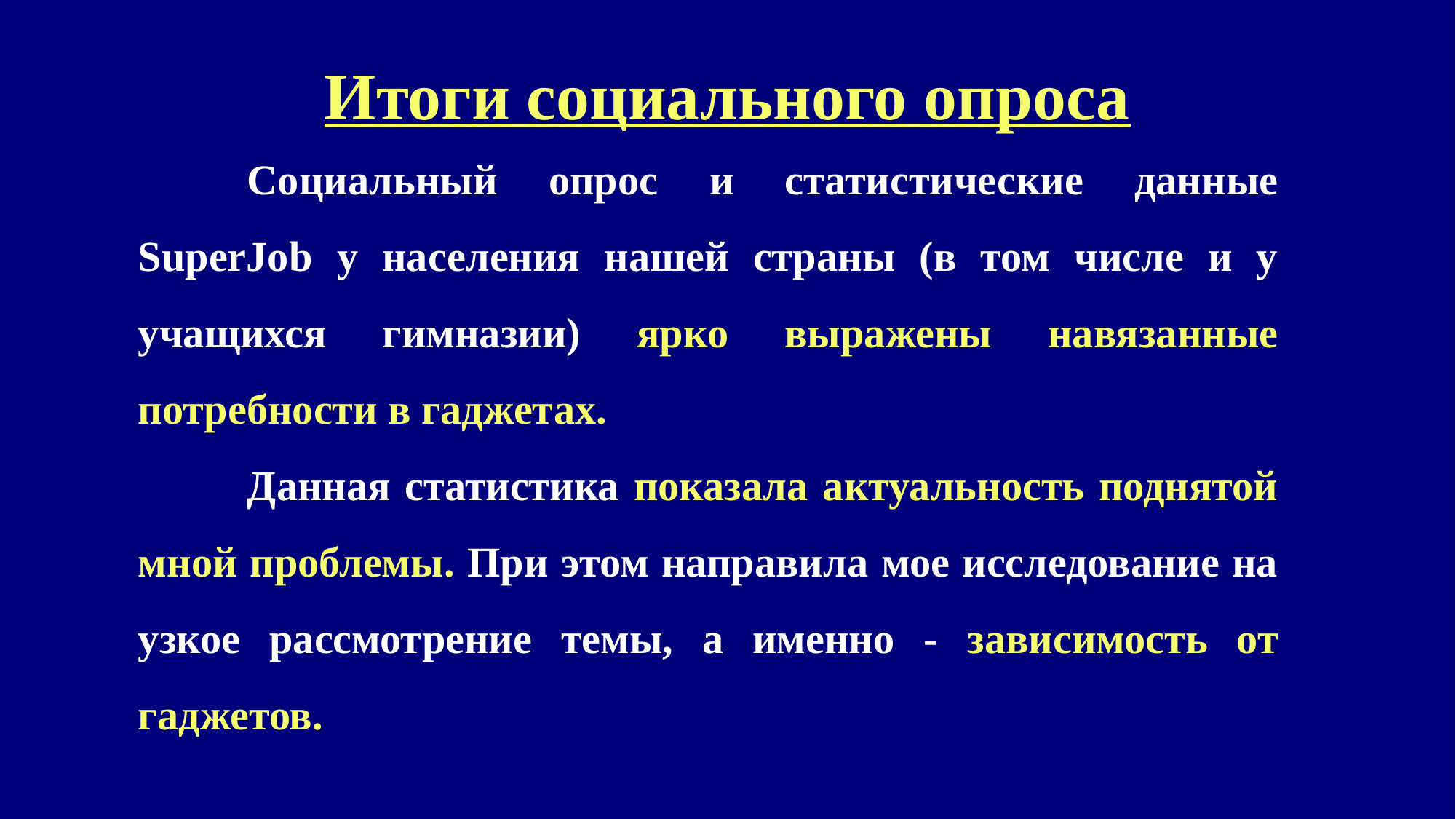

#
Итоги социального опроса
	Социальный опрос и статистические данные SuperJob у населения нашей страны (в том числе и у учащихся гимназии) ярко выражены навязанные потребности в гаджетах.
	Данная статистика показала актуальность поднятой мной проблемы. При этом направила мое исследование на узкое рассмотрение темы, а именно - зависимость от гаджетов.
16